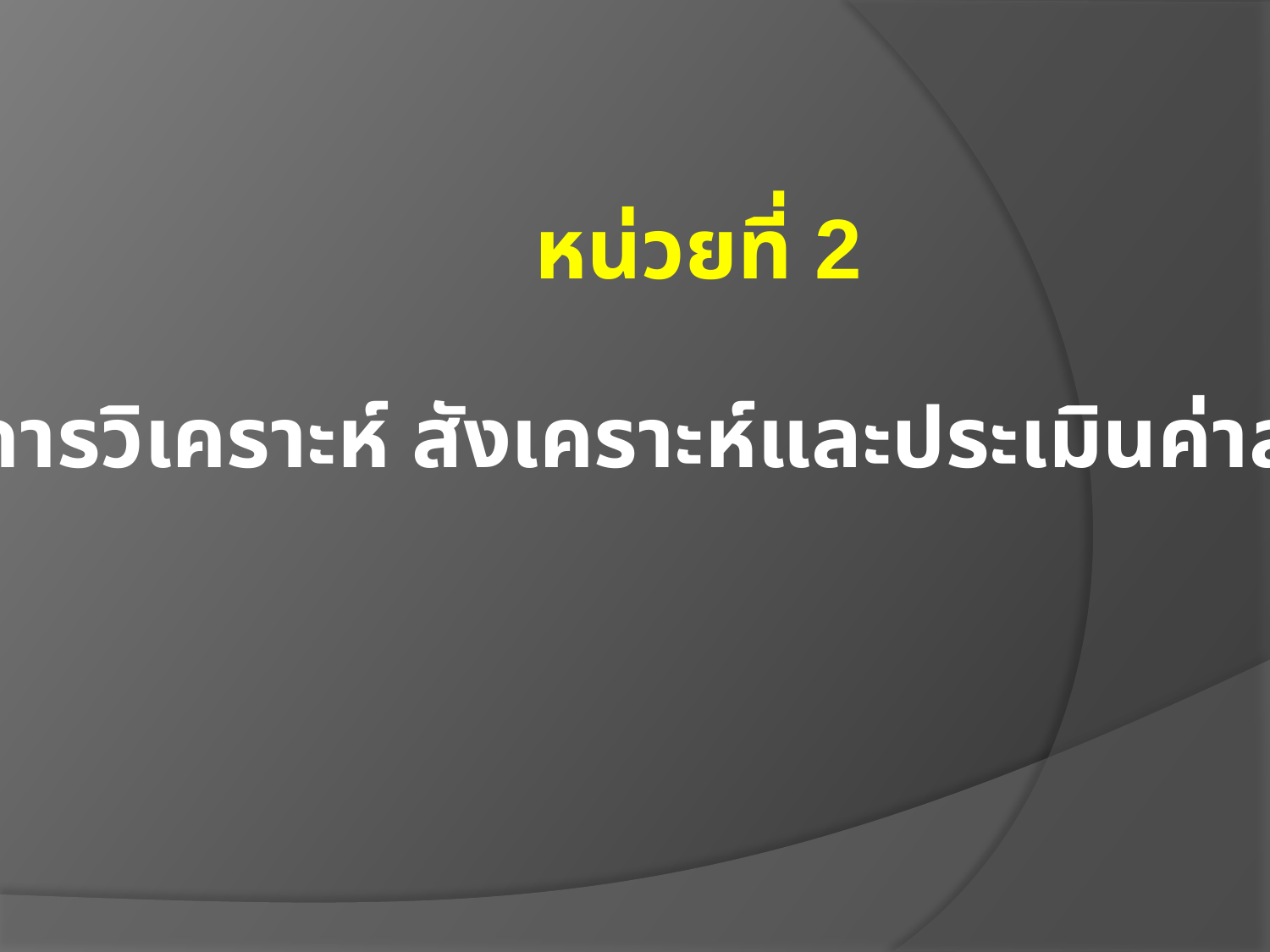

หน่วยที่ 2
การวิเคราะห์ สังเคราะห์และประเมินค่าสาร